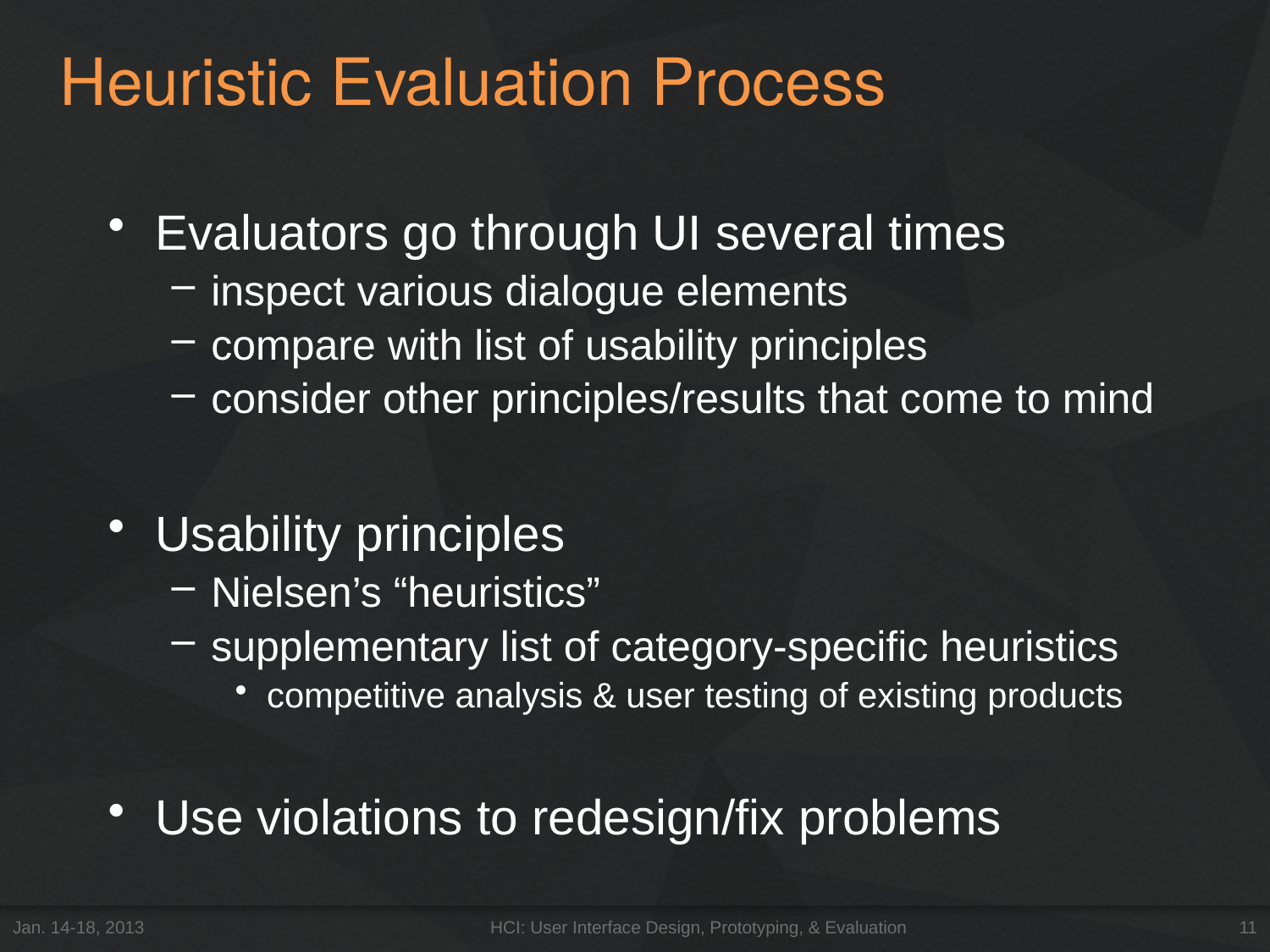

# Heuristic Evaluation Process
Evaluators go through UI several times
inspect various dialogue elements
compare with list of usability principles
consider other principles/results that come to mind

Usability principles
Nielsen’s “heuristics”
supplementary list of category-specific heuristics
competitive analysis & user testing of existing products

Use violations to redesign/fix problems
Jan. 14-18, 2013
HCI: User Interface Design, Prototyping, & Evaluation
11